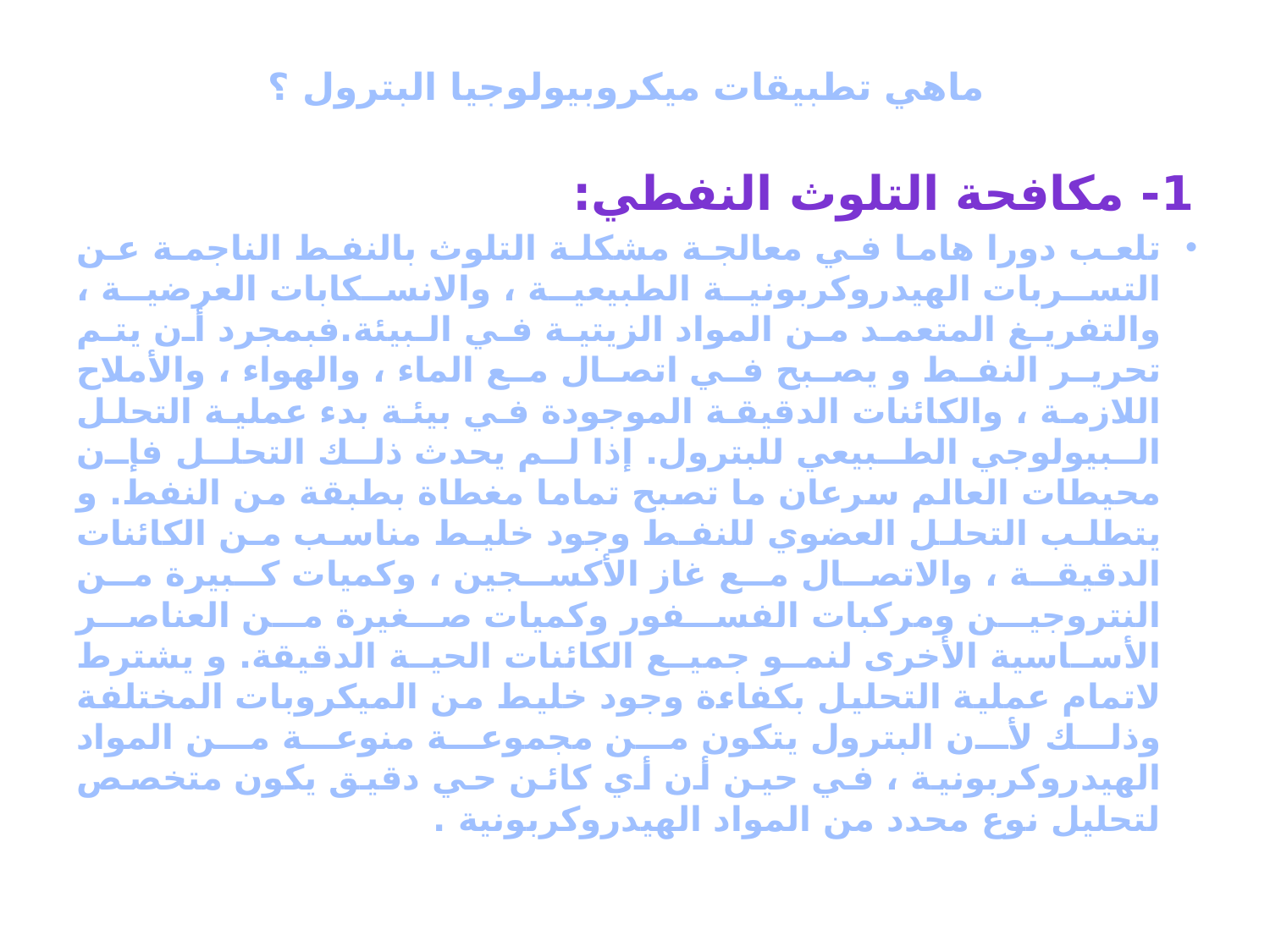

# ماهي تطبيقات ميكروبيولوجيا البترول ؟
1- مكافحة التلوث النفطي:
تلعب دورا هاما في معالجة مشكلة التلوث بالنفط الناجمة عن التسربات الهيدروكربونية الطبيعية ، والانسكابات العرضية ، والتفريغ المتعمد من المواد الزيتية في البيئة.فبمجرد أن يتم تحرير النفط و يصبح في اتصال مع الماء ، والهواء ، والأملاح اللازمة ، والكائنات الدقيقة الموجودة في بيئة بدء عملية التحلل البيولوجي الطبيعي للبترول. إذا لم يحدث ذلك التحلل فإن محيطات العالم سرعان ما تصبح تماما مغطاة بطبقة من النفط. و يتطلب التحلل العضوي للنفط وجود خليط مناسب من الكائنات الدقيقة ، والاتصال مع غاز الأكسجين ، وكميات كبيرة من النتروجين ومركبات الفسفور وكميات صغيرة من العناصر الأساسية الأخرى لنمو جميع الكائنات الحية الدقيقة. و يشترط لاتمام عملية التحليل بكفاءة وجود خليط من الميكروبات المختلفة وذلك لأن البترول يتكون من مجموعة منوعة من المواد الهيدروكربونية ، في حين أن أي كائن حي دقيق يكون متخصص لتحليل نوع محدد من المواد الهيدروكربونية .